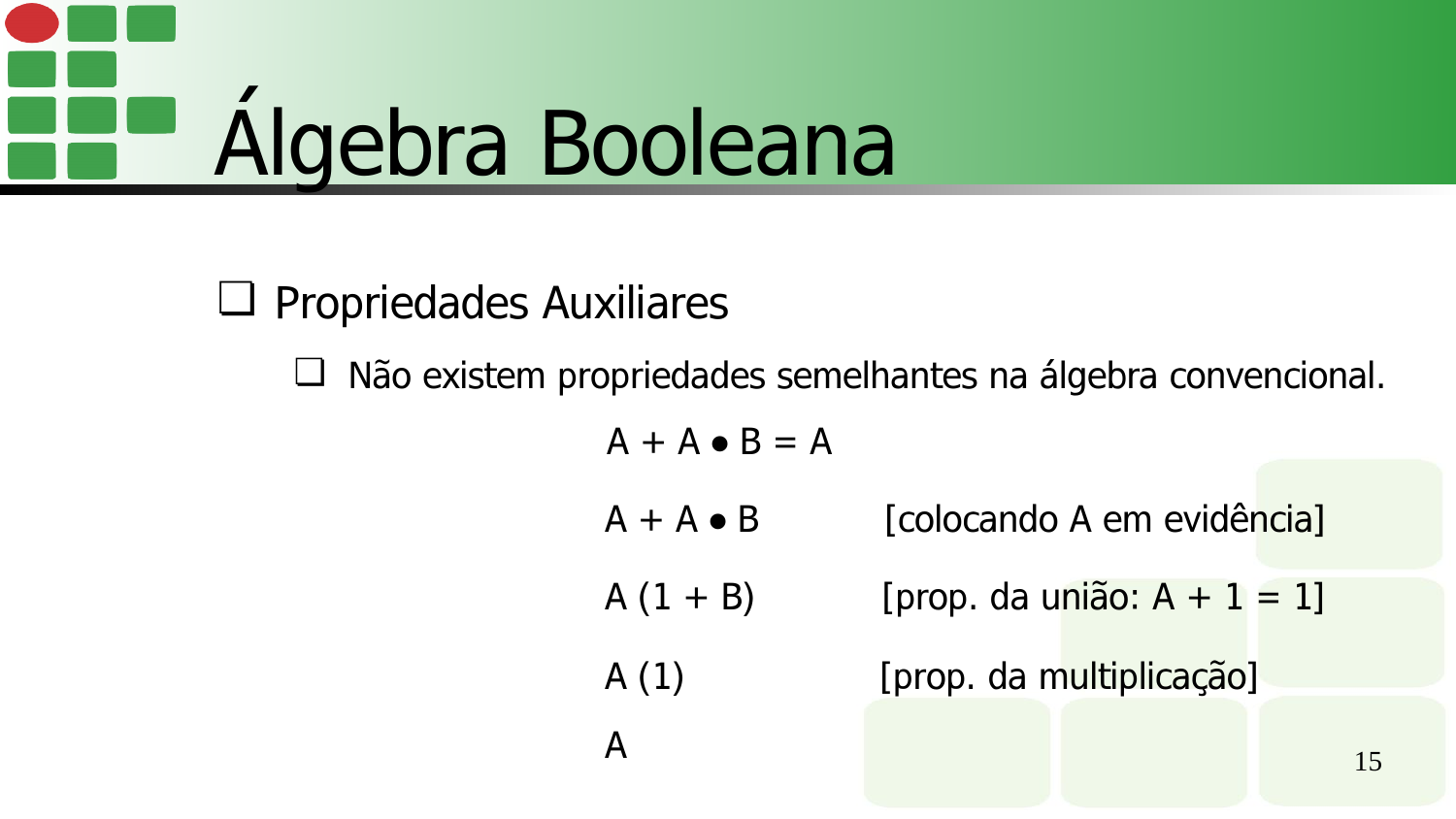

Álgebra Booleana
Propriedades Auxiliares
Não existem propriedades semelhantes na álgebra convencional.
A + A ⦁ B = A
A + A ⦁ B           [colocando A em evidência]
A (1 + B)           [prop. da união: A + 1 = 1]
A (1)                 [prop. da multiplicação]
A
15